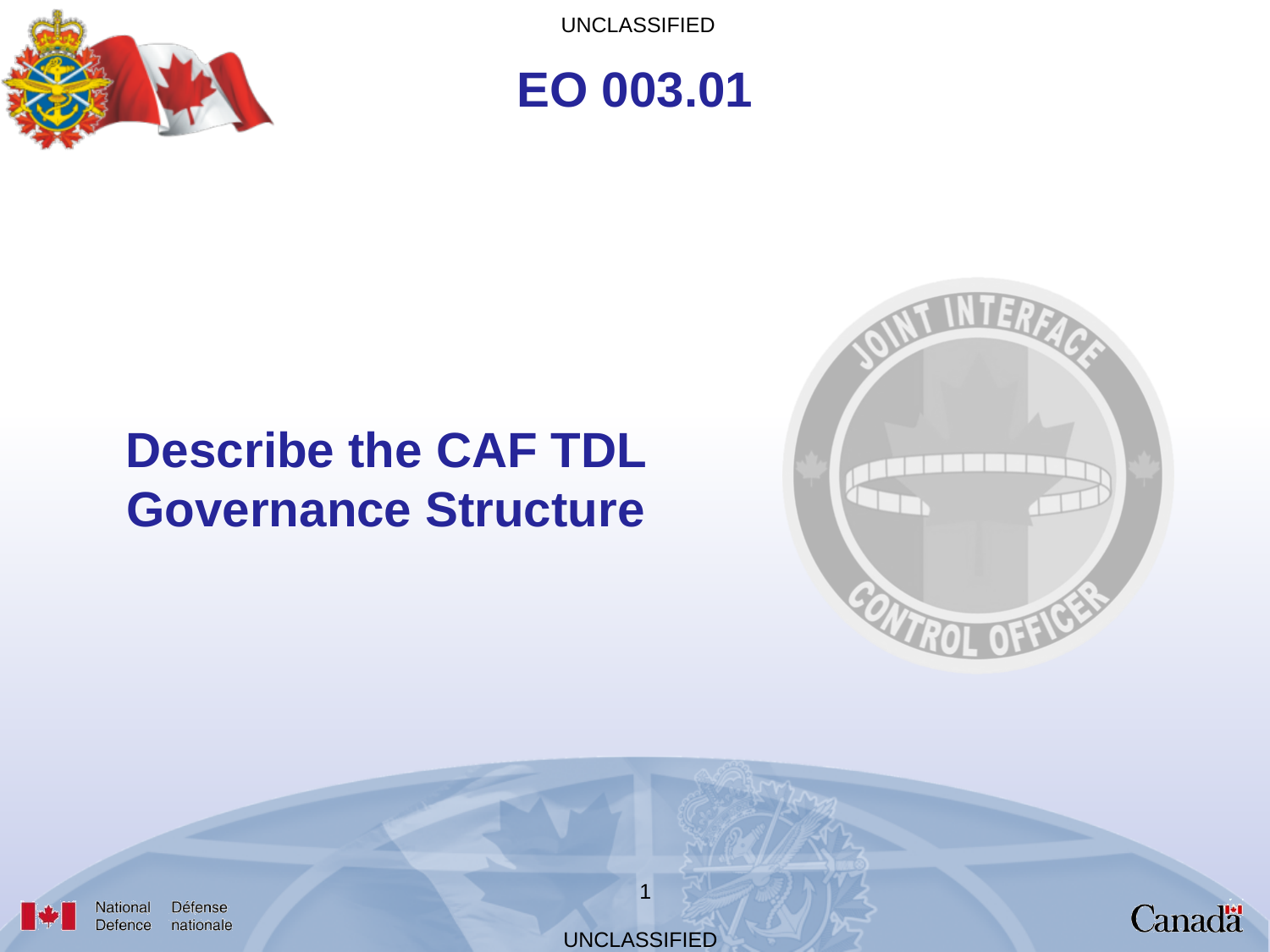

EO 003.01
Describe the CAF TDL Governance Structure